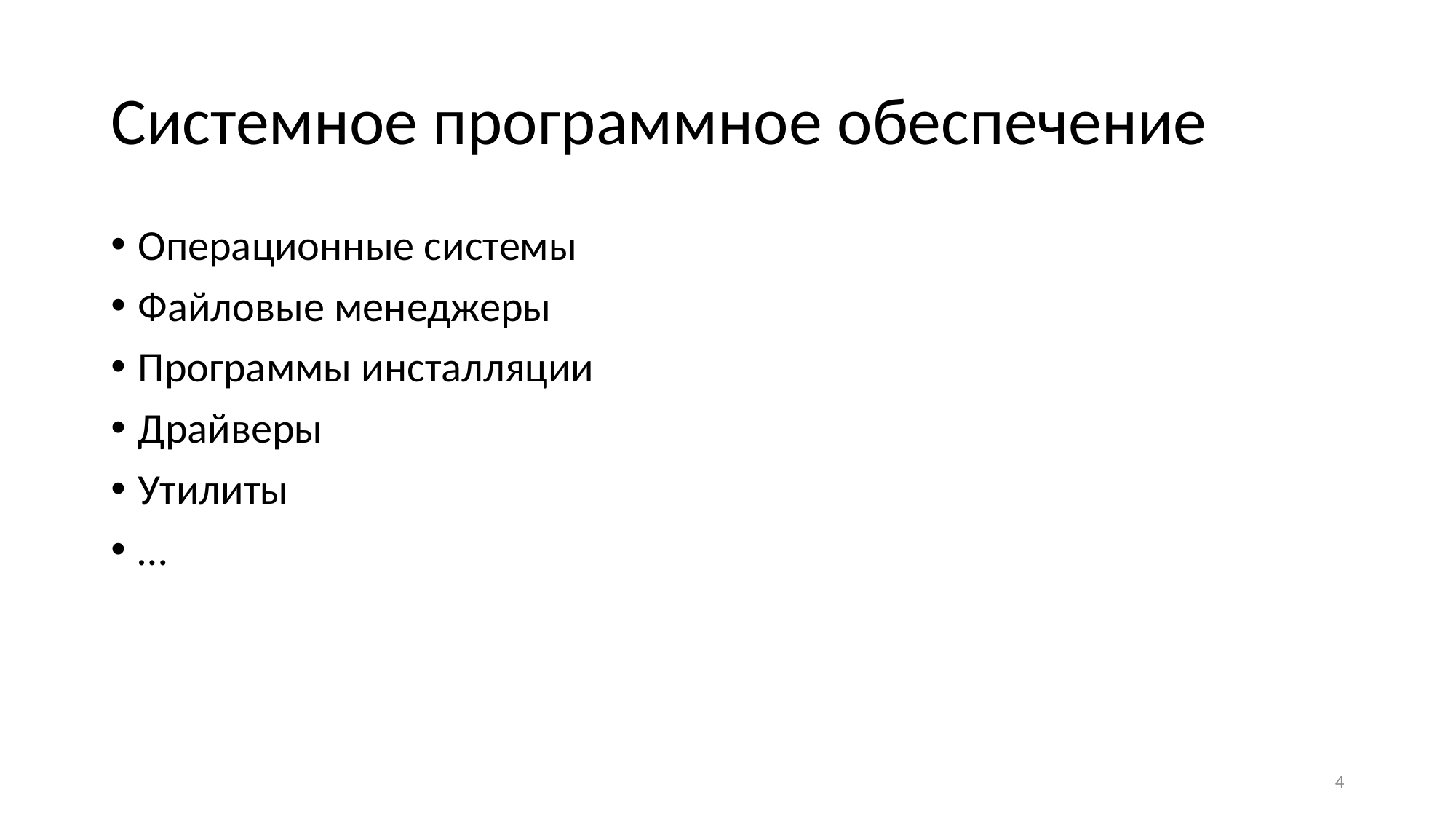

# Системное программное обеспечение
Операционные системы
Файловые менеджеры
Программы инсталляции
Драйверы
Утилиты
…
4